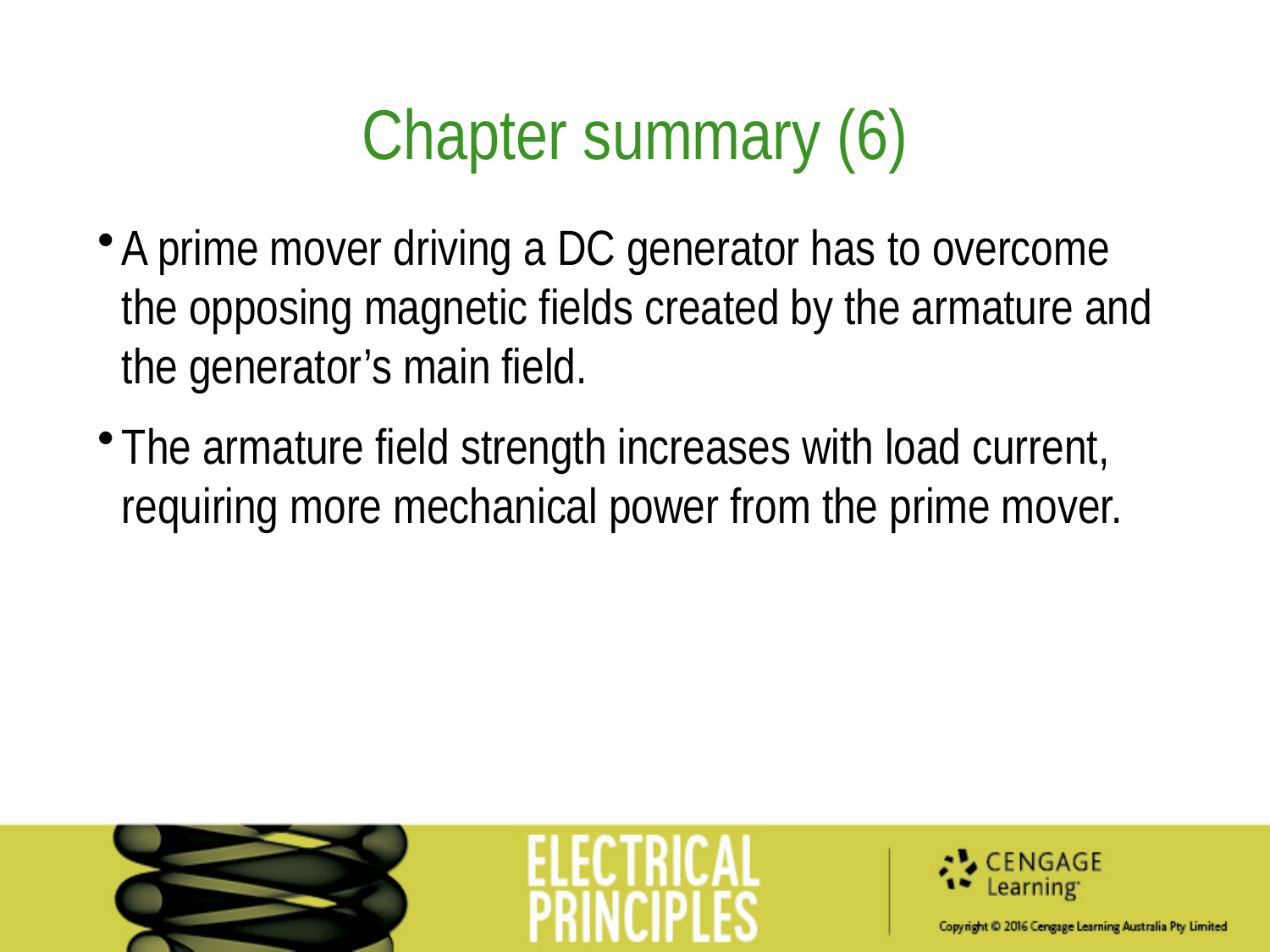

Chapter summary (6)

A prime mover driving a DC generator has to overcome the opposing magnetic fields created by the armature and the generator’s main field.
The armature field strength increases with load current, requiring more mechanical power from the prime mover.